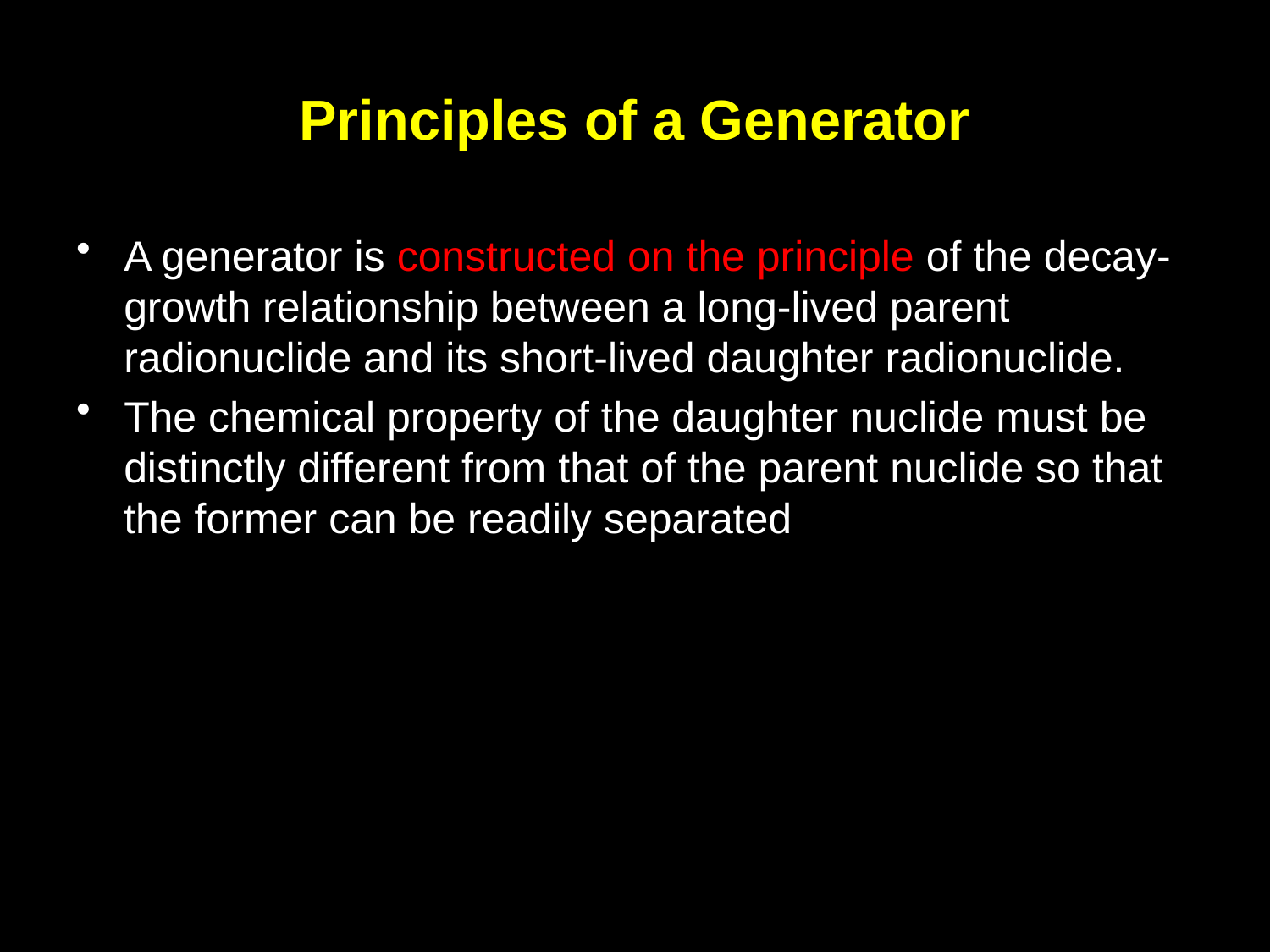

# Principles of a Generator
A generator is constructed on the principle of the decay-growth relationship between a long-lived parent radionuclide and its short-lived daughter radionuclide.
The chemical property of the daughter nuclide must be distinctly different from that of the parent nuclide so that the former can be readily separated